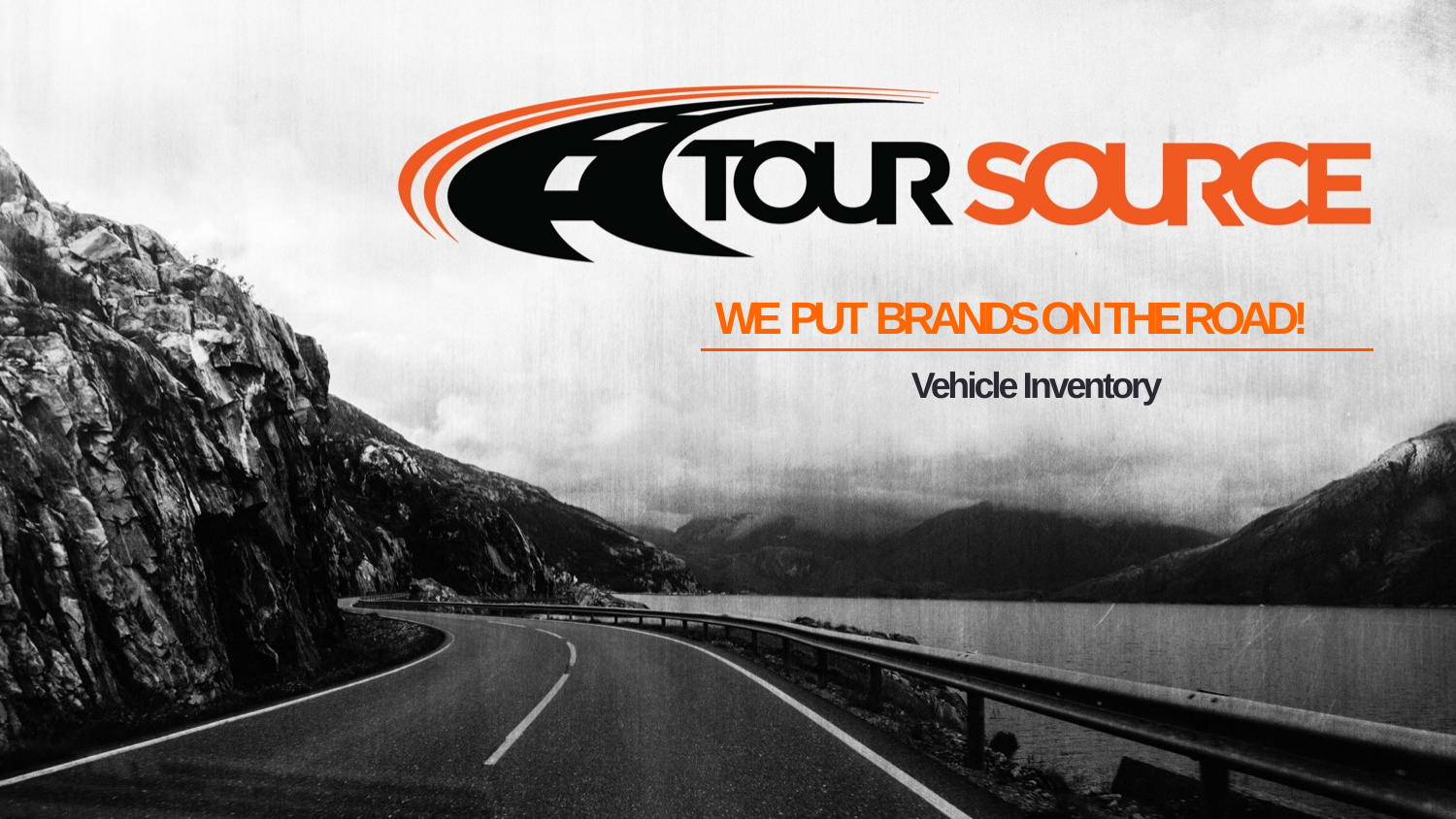

# We  put  brands on the road!
Vehicle Inventory